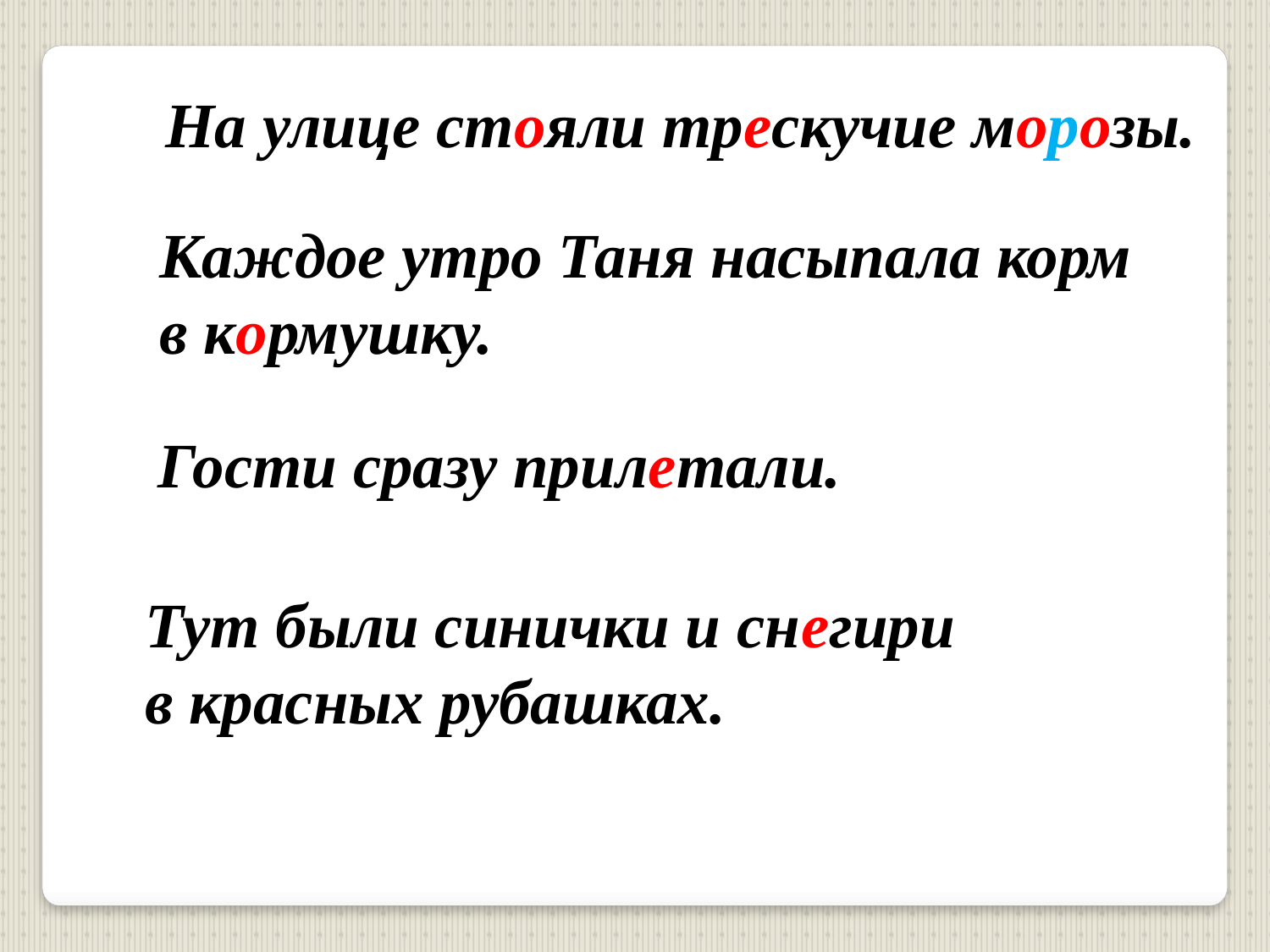

На улице стояли трескучие морозы.
Каждое утро Таня насыпала корм
в кормушку.
Гости сразу прилетали.
Тут были синички и снегири
в красных рубашках.